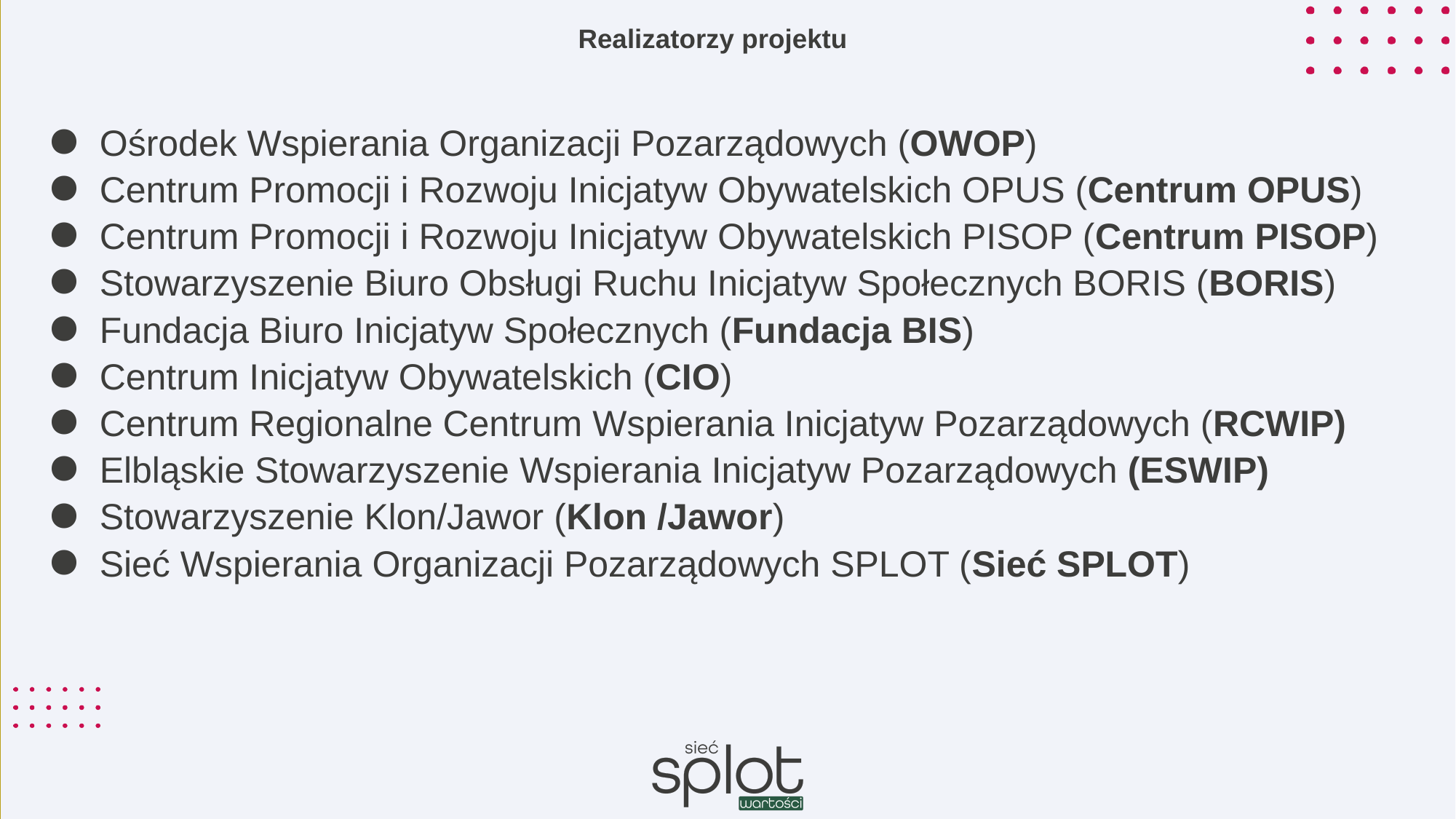

# Realizatorzy projektu
Ośrodek Wspierania Organizacji Pozarządowych (OWOP)
Centrum Promocji i Rozwoju Inicjatyw Obywatelskich OPUS (Centrum OPUS)
Centrum Promocji i Rozwoju Inicjatyw Obywatelskich PISOP (Centrum PISOP)
Stowarzyszenie Biuro Obsługi Ruchu Inicjatyw Społecznych BORIS (BORIS)
Fundacja Biuro Inicjatyw Społecznych (Fundacja BIS)
Centrum Inicjatyw Obywatelskich (CIO)
Centrum Regionalne Centrum Wspierania Inicjatyw Pozarządowych (RCWIP)
Elbląskie Stowarzyszenie Wspierania Inicjatyw Pozarządowych (ESWIP)
Stowarzyszenie Klon/Jawor (Klon /Jawor)
Sieć Wspierania Organizacji Pozarządowych SPLOT (Sieć SPLOT)